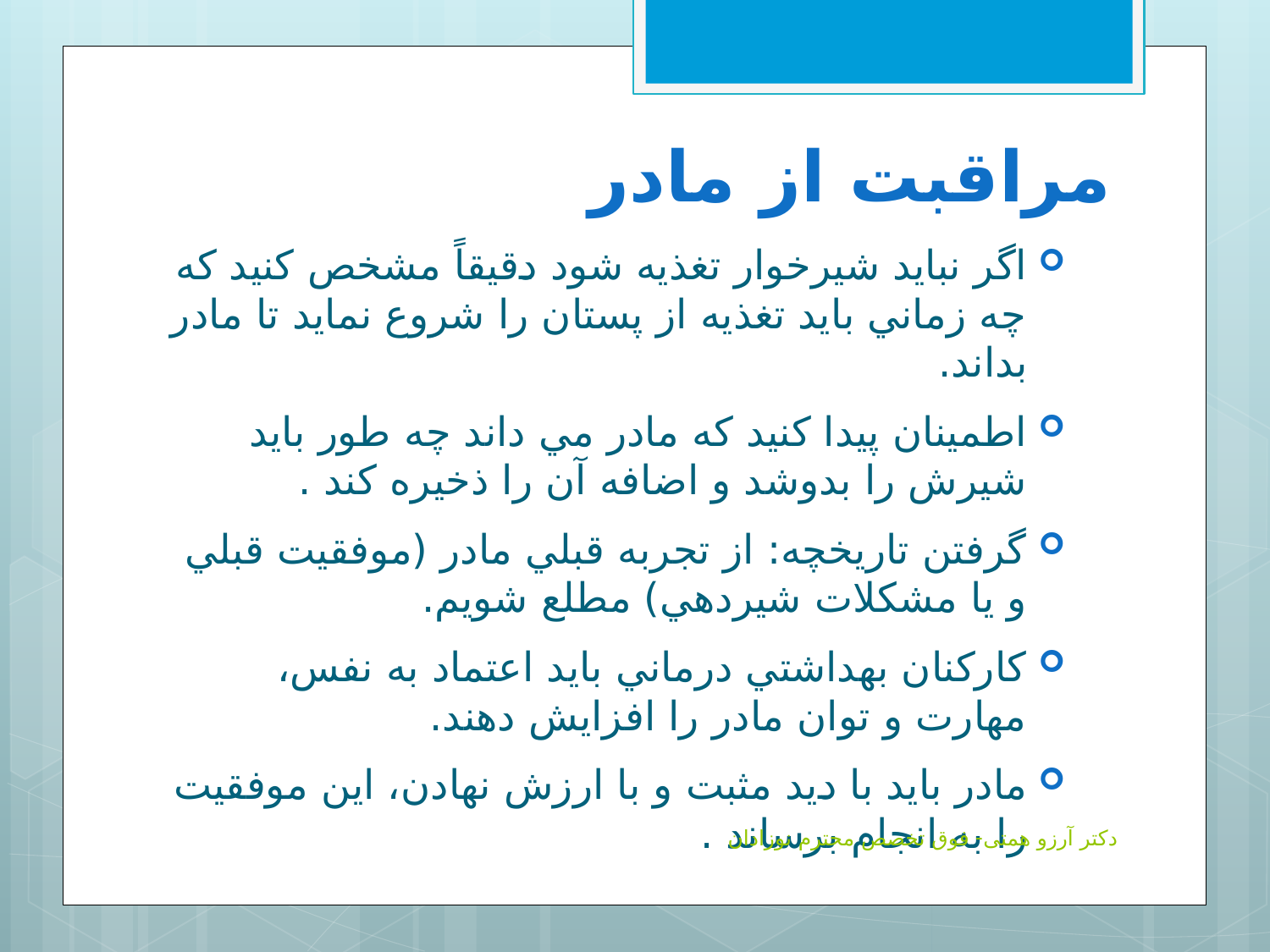

# مراقبت از مادر
اگر نبايد شيرخوار تغذيه شود دقيقاً مشخص كنيد كه چه زماني بايد تغذيه از پستان را شروع نمايد تا مادر بداند.
اطمينان پيدا كنيد كه مادر مي داند چه طور بايد شيرش را بدوشد و اضافه آن را ذخيره كند .
گرفتن تاريخچه: از تجربه قبلي مادر (موفقيت قبلي و يا مشكلات شيردهي) مطلع شويم.
كاركنان بهداشتي درماني بايد اعتماد به نفس، مهارت و توان مادر را افزايش دهند.
مادر بايد با ديد مثبت و با ارزش نهادن، اين موفقيت را به انجام برساند .

دکتر آرزو همتی- فوق تخصص محترم نوزادان